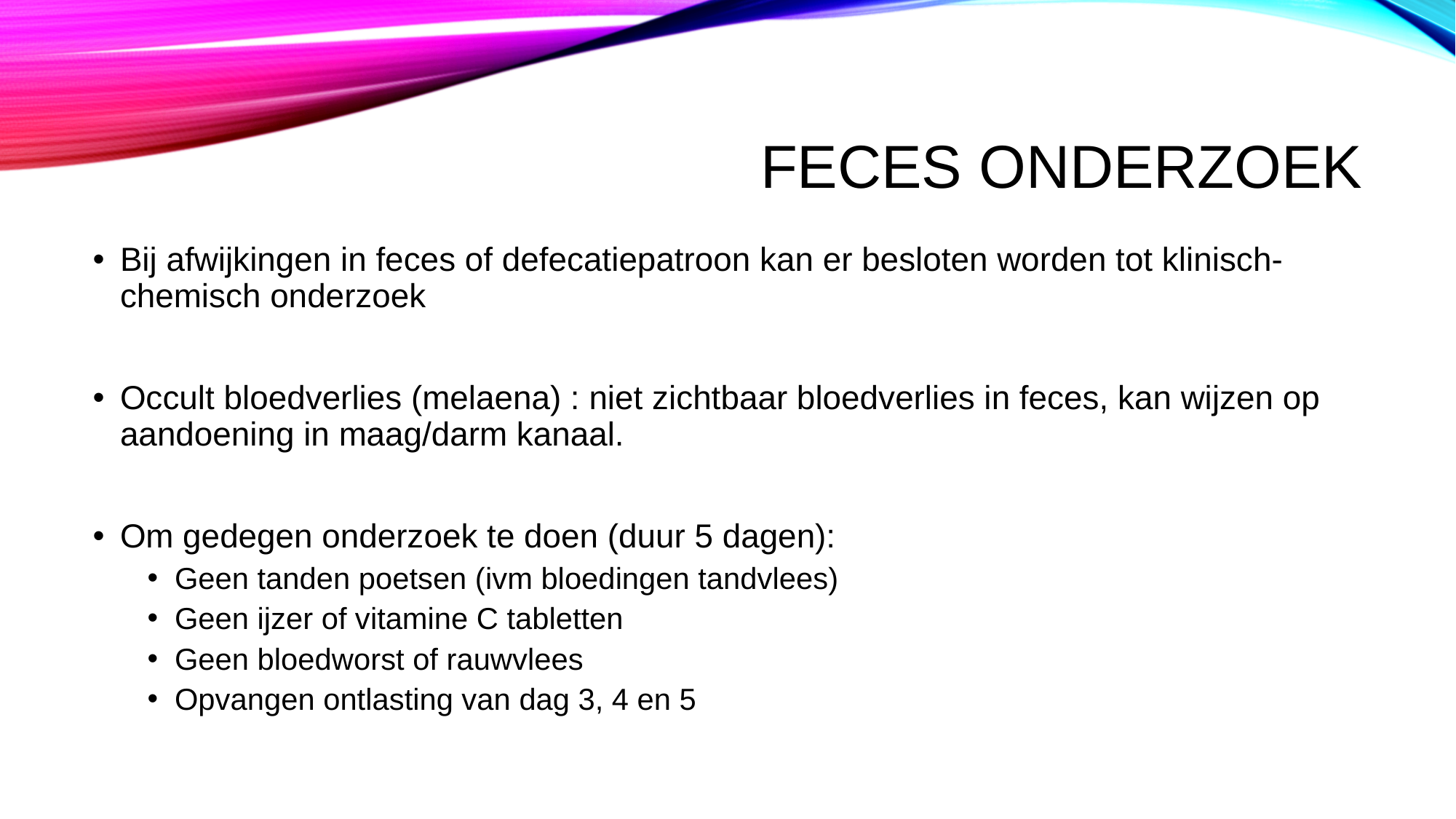

# Feces onderzoek
Bij afwijkingen in feces of defecatiepatroon kan er besloten worden tot klinisch-chemisch onderzoek

Occult bloedverlies (melaena) : niet zichtbaar bloedverlies in feces, kan wijzen op aandoening in maag/darm kanaal.

Om gedegen onderzoek te doen (duur 5 dagen):
Geen tanden poetsen (ivm bloedingen tandvlees)
Geen ijzer of vitamine C tabletten
Geen bloedworst of rauwvlees
Opvangen ontlasting van dag 3, 4 en 5